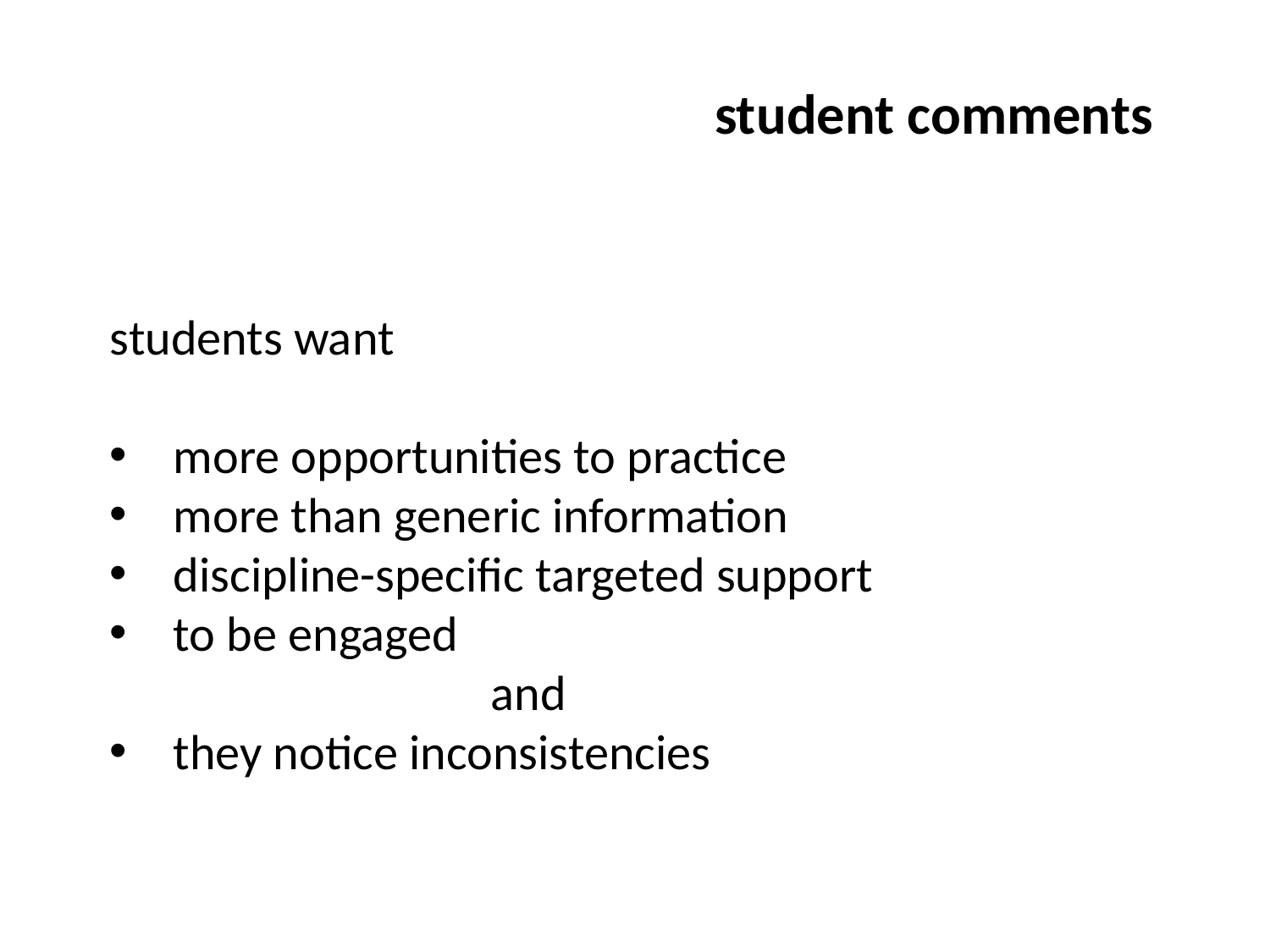

student comments

students want

more opportunities to practice
more than generic information
discipline-specific targeted support
to be engaged
	 		and
they notice inconsistencies